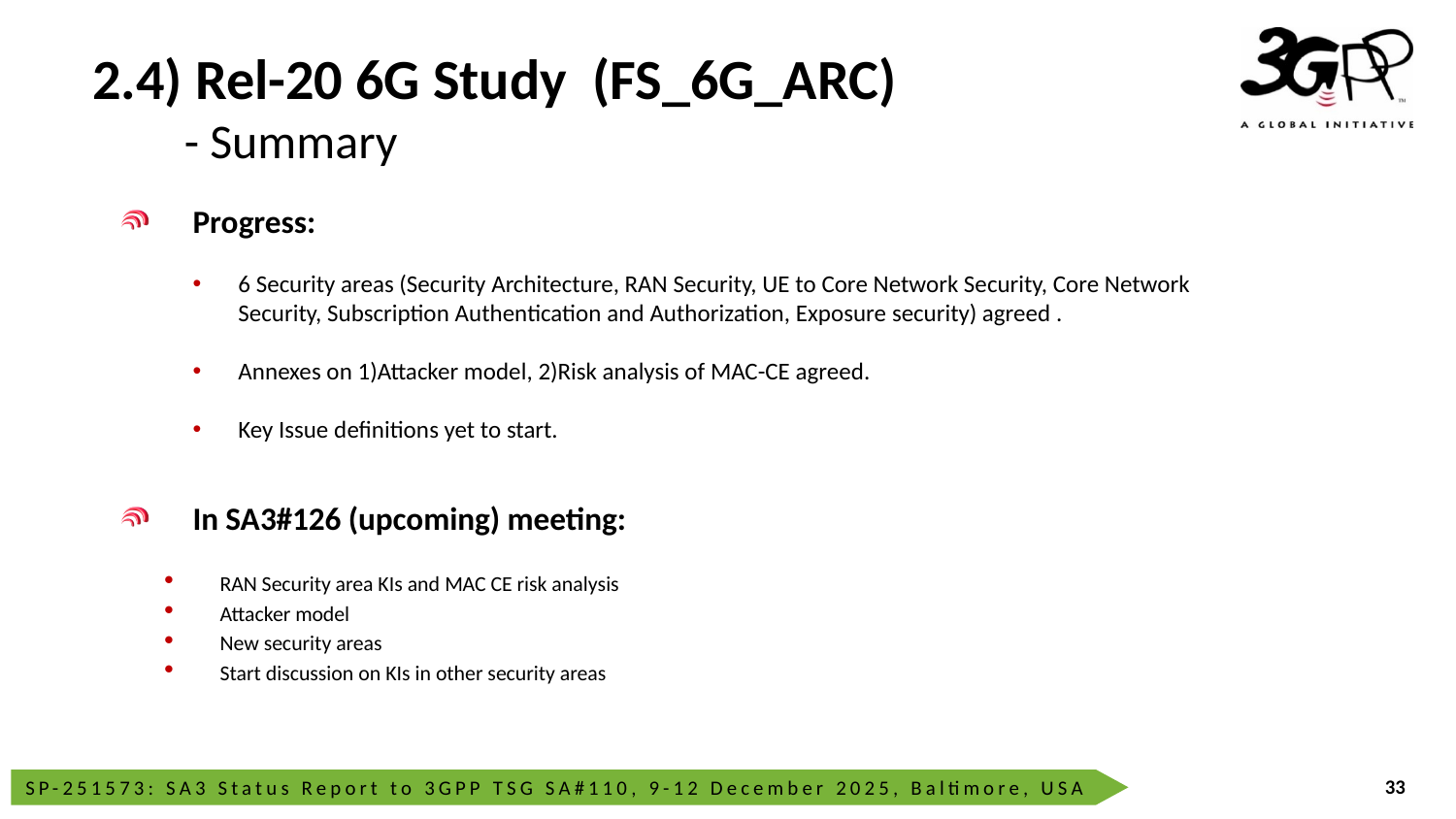

# 2.4) Rel-20 6G Study  (FS_6G_ARC)
- Summary
Progress:

6 Security areas (Security Architecture, RAN Security, UE to Core Network Security, Core Network Security, Subscription Authentication and Authorization, Exposure security) agreed .

Annexes on 1)Attacker model, 2)Risk analysis of MAC-CE agreed.

Key Issue definitions yet to start.
In SA3#126 (upcoming) meeting:

RAN Security area KIs and MAC CE risk analysis
Attacker model
New security areas
Start discussion on KIs in other security areas